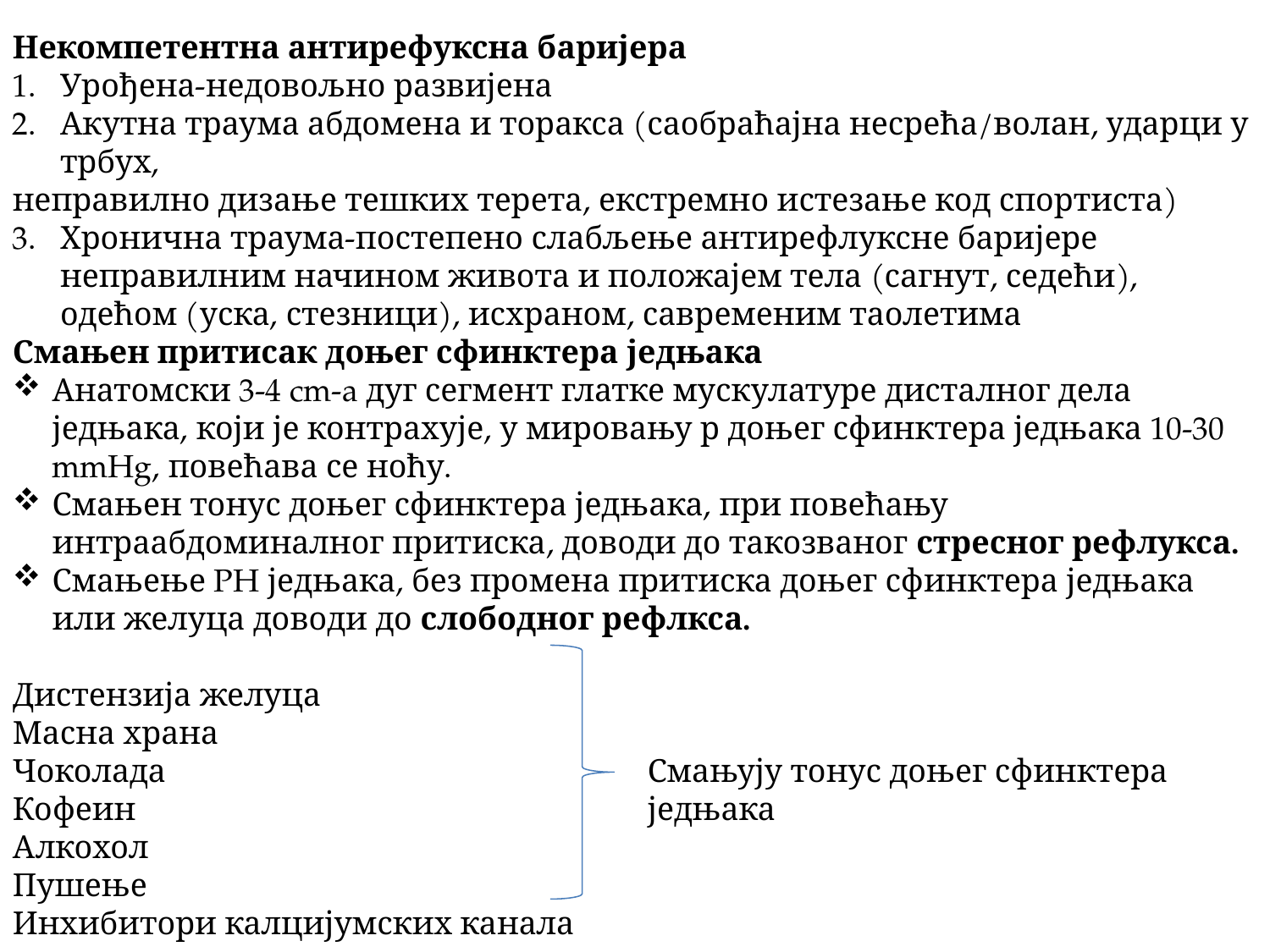

Некомпетентна антирефуксна баријера
Урођена-недовољно развијена
Акутна траума абдомена и торакса (саобраћајна несрећа/волан, ударци у трбух,
неправилно дизање тешких терета, екстремно истезање код спортиста)
Хронична траума-постепено слабљење антирефлуксне баријере неправилним начином живота и положајем тела (сагнут, седећи), одећом (уска, стезници), исхраном, савременим таолетима
Смањен притисак доњег сфинктера једњака
Анатомски 3-4 cm-a дуг сегмент глатке мускулатуре дисталног дела једњака, који је контрахује, у мировању р доњег сфинктера једњака 10-30 mmHg, повећава се ноћу.
Смањен тонус доњег сфинктера једњака, при повећању интраабдоминалног притиска, доводи до такозваног стресног рефлукса.
Смањење PH једњака, без промена притиска доњег сфинктера једњака или желуца доводи до слободног рефлкса.

Дистензија желуца
Масна храна
Чоколада
Кофеин
Алкохол
Пушење
Инхибитори калцијумских канала

Смањују тонус доњег сфинктера једњака